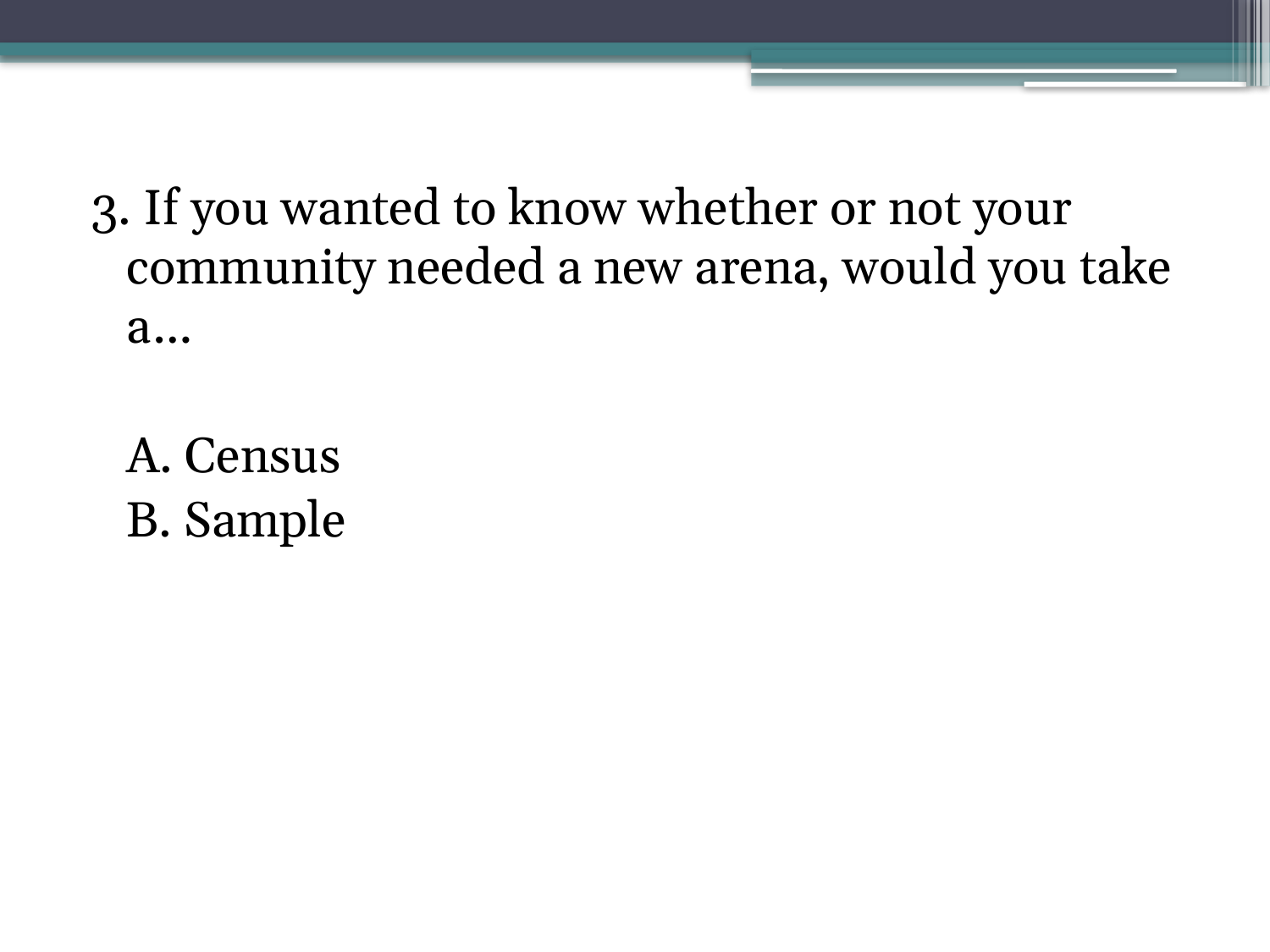

3. If you wanted to know whether or not your community needed a new arena, would you take a…

	A. Census
	B. Sample